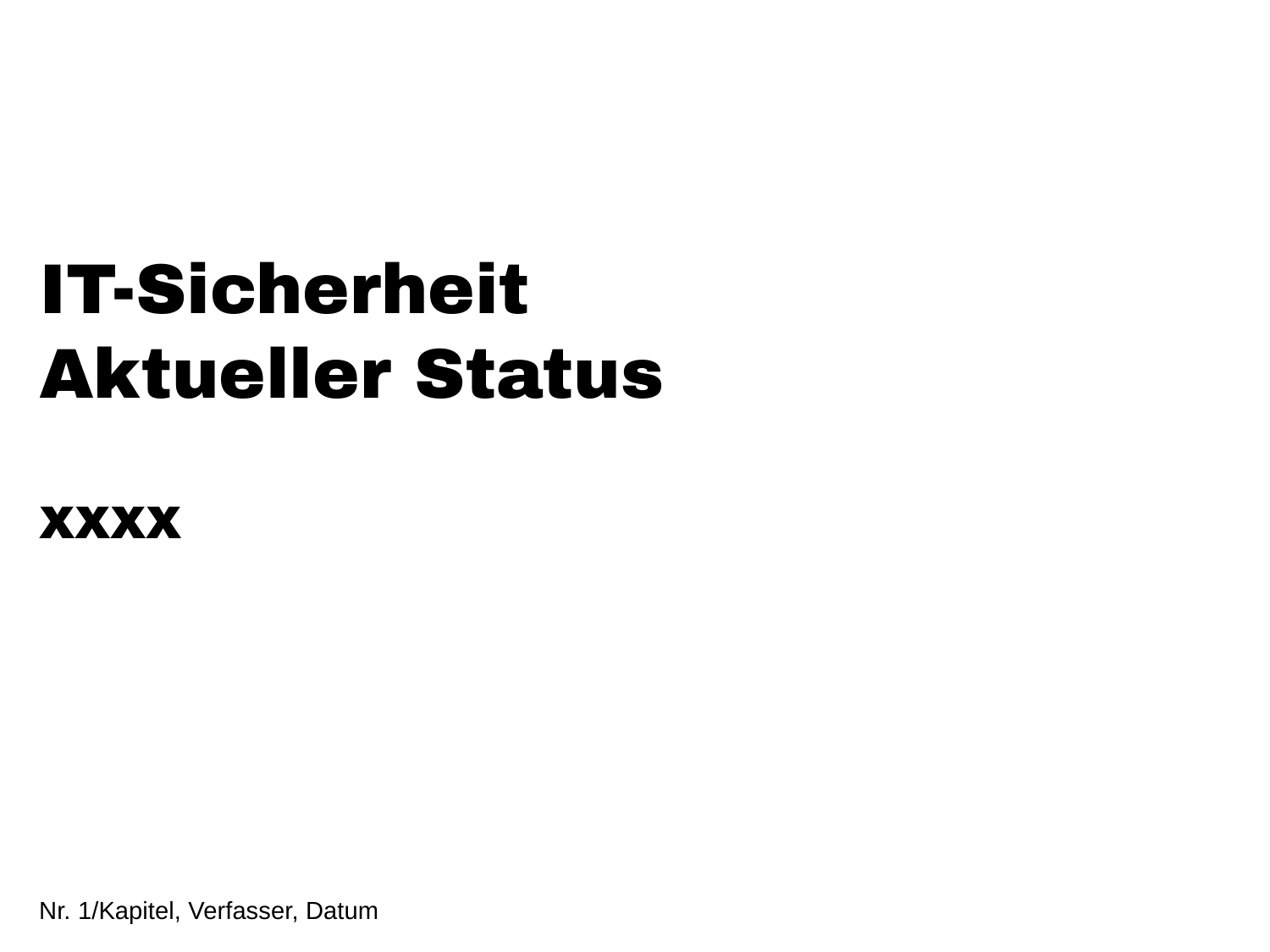

# IT-Sicherheit Aktueller Status
XXXX
Nr. 1/Kapitel, Verfasser, Datum